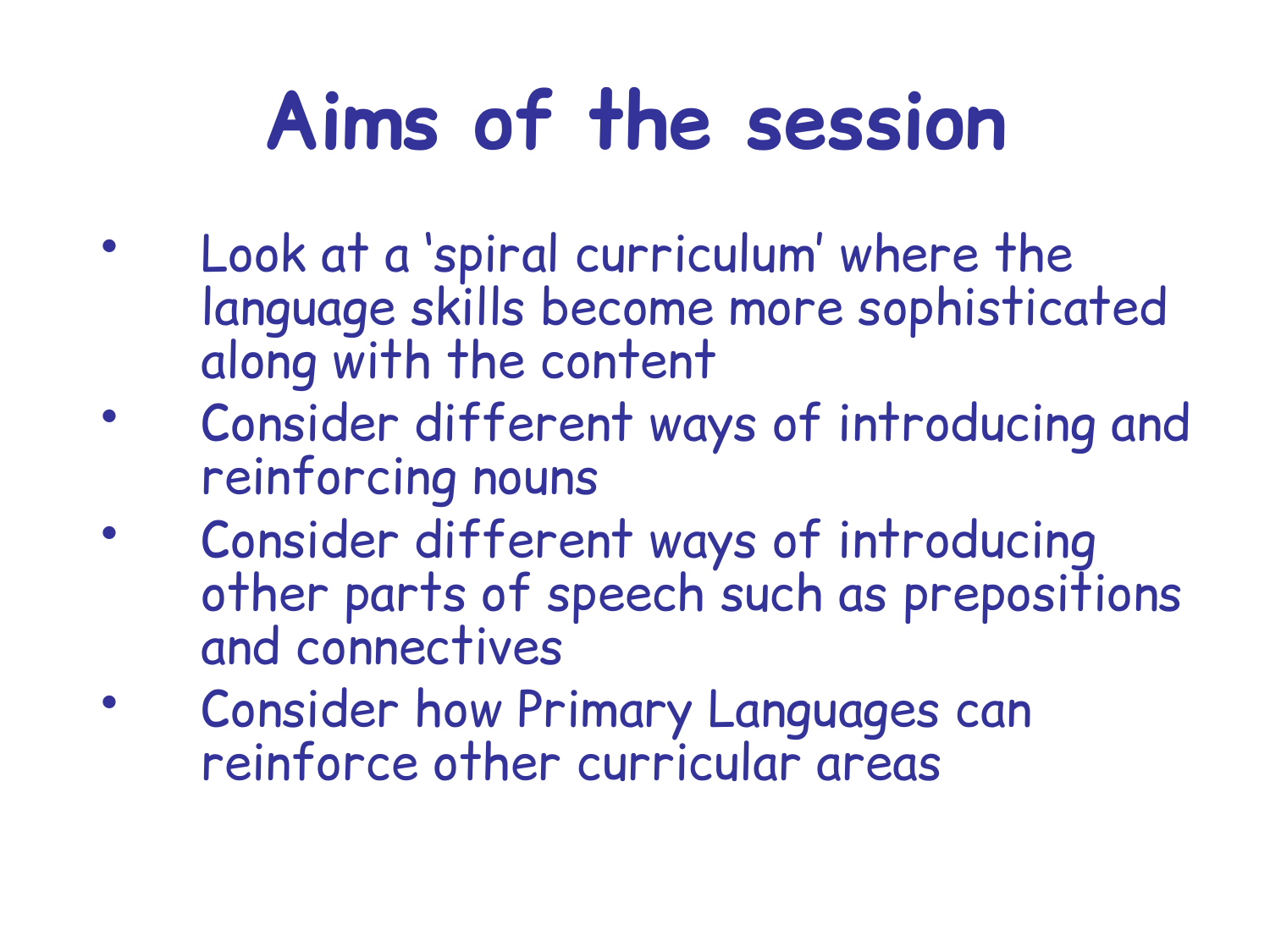

# Aims of the session
Look at a ‘spiral curriculum’ where the language skills become more sophisticated along with the content
Consider different ways of introducing and reinforcing nouns
Consider different ways of introducing other parts of speech such as prepositions and connectives
Consider how Primary Languages can reinforce other curricular areas